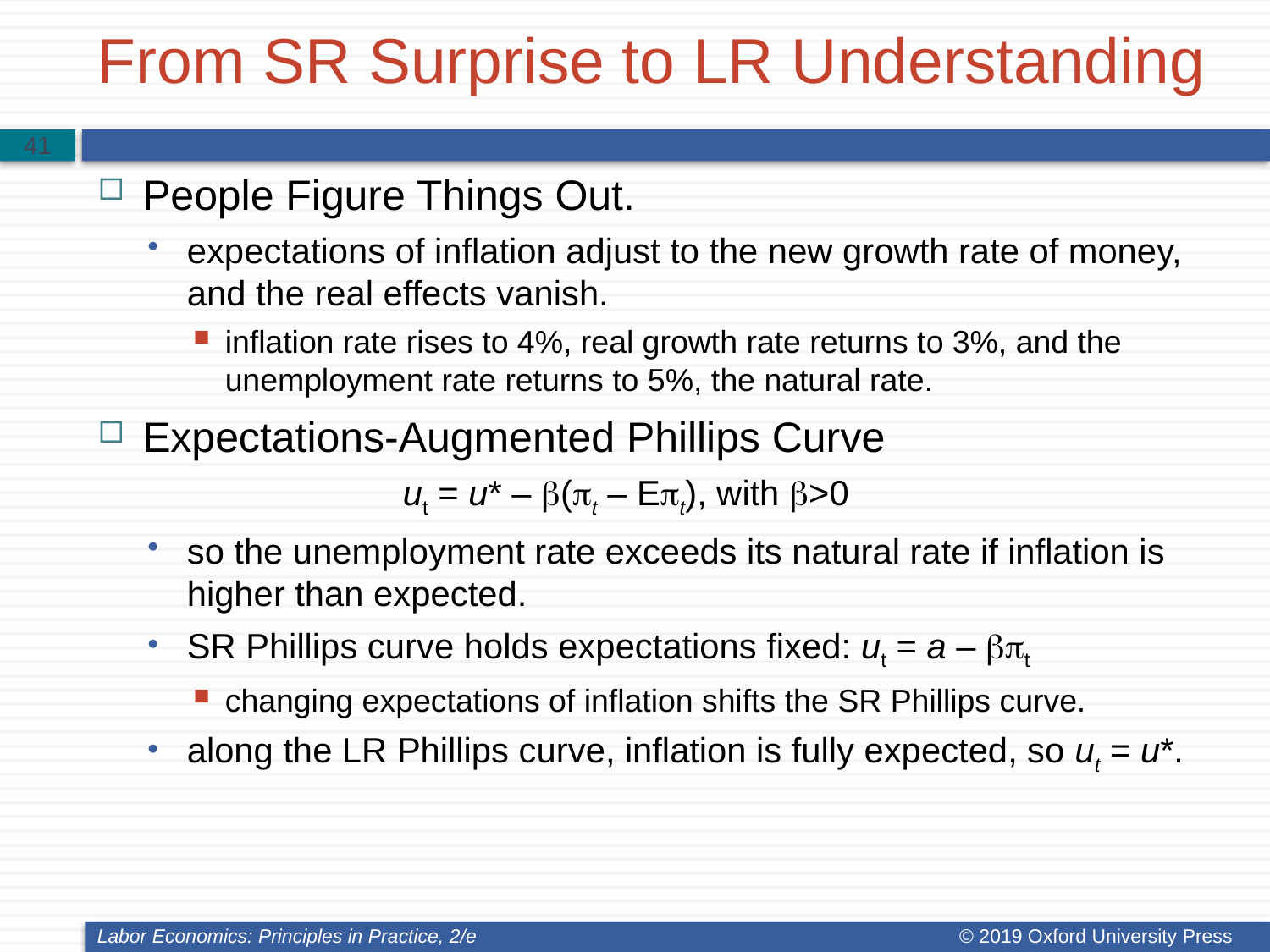

# From SR Surprise to LR Understanding
41
People Figure Things Out.
expectations of inflation adjust to the new growth rate of money, and the real effects vanish.
inflation rate rises to 4%, real growth rate returns to 3%, and the unemployment rate returns to 5%, the natural rate.
Expectations-Augmented Phillips Curve
		ut = u* – β(πt – Eπt), with β>0
so the unemployment rate exceeds its natural rate if inflation is higher than expected.
SR Phillips curve holds expectations fixed: ut = a – βπt
changing expectations of inflation shifts the SR Phillips curve.
along the LR Phillips curve, inflation is fully expected, so ut = u*.

Labor Economics: Principles in Practice, 2/e
© 2019 Oxford University Press